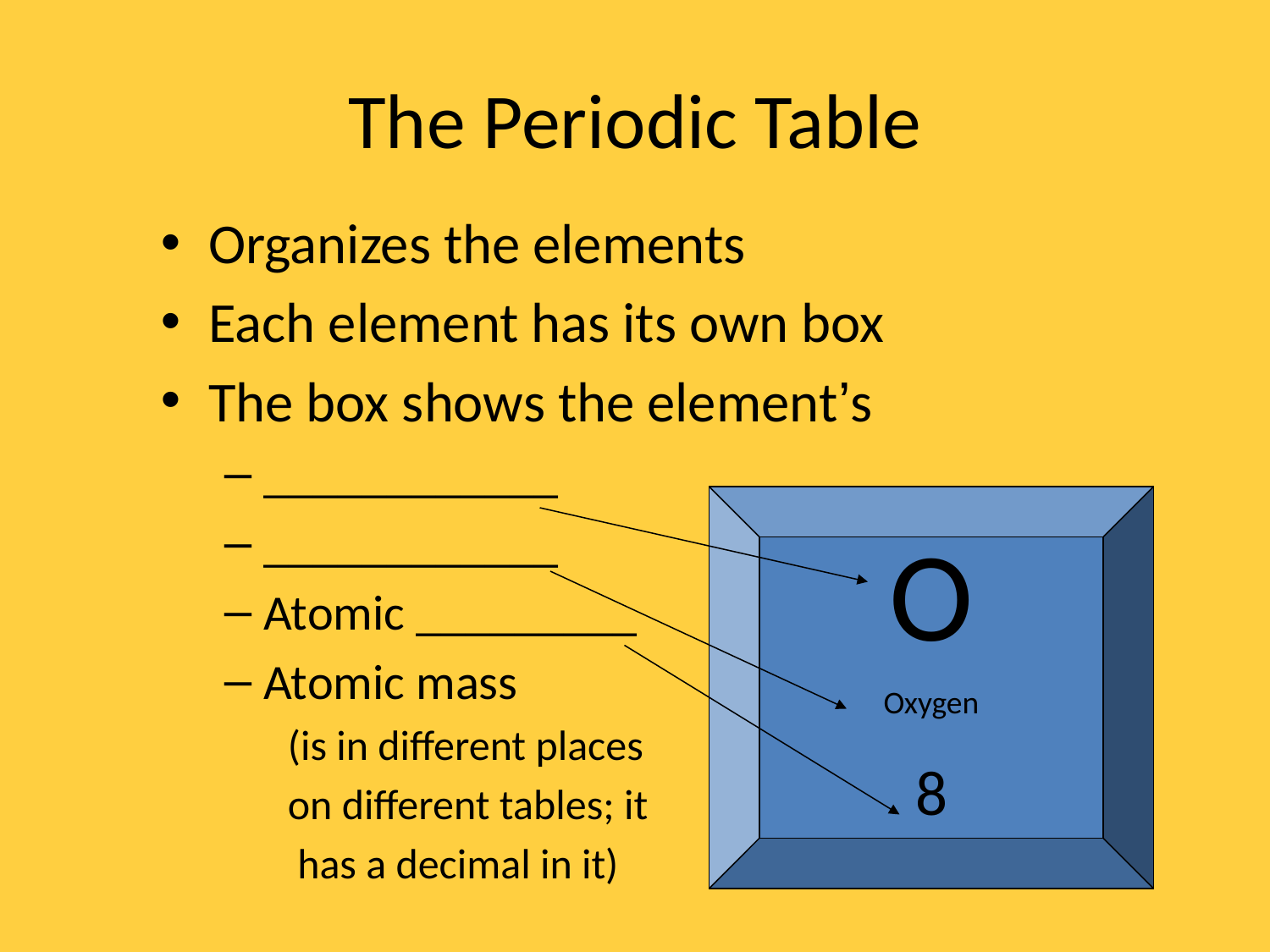

# The Periodic Table
Organizes the elements
Each element has its own box
The box shows the element’s
____________
____________
Atomic _________
Atomic mass
(is in different places
on different tables; it
 has a decimal in it)

O
Oxygen
8